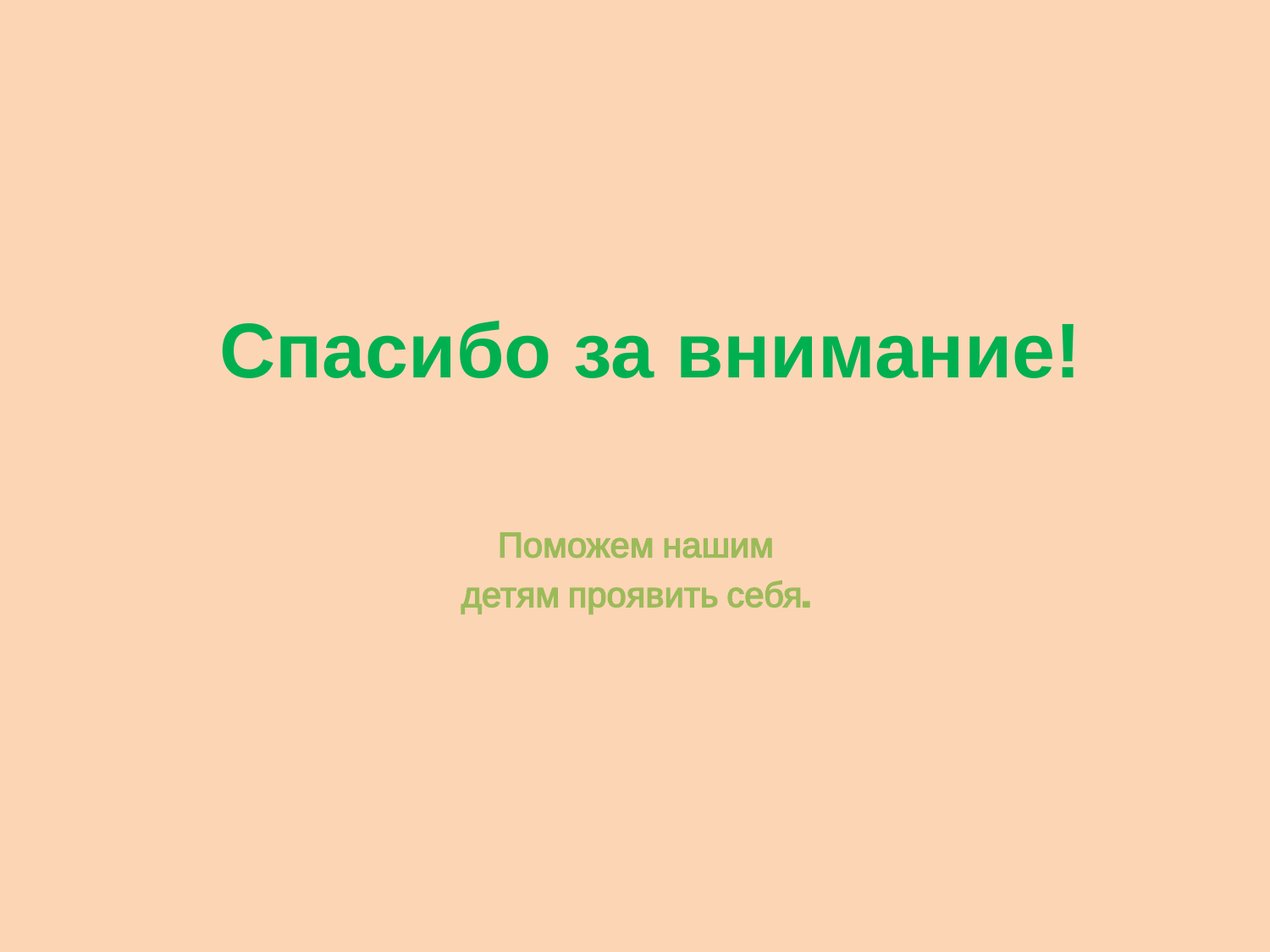

# Спасибо за внимание!
Поможем нашим
детям проявить себя.